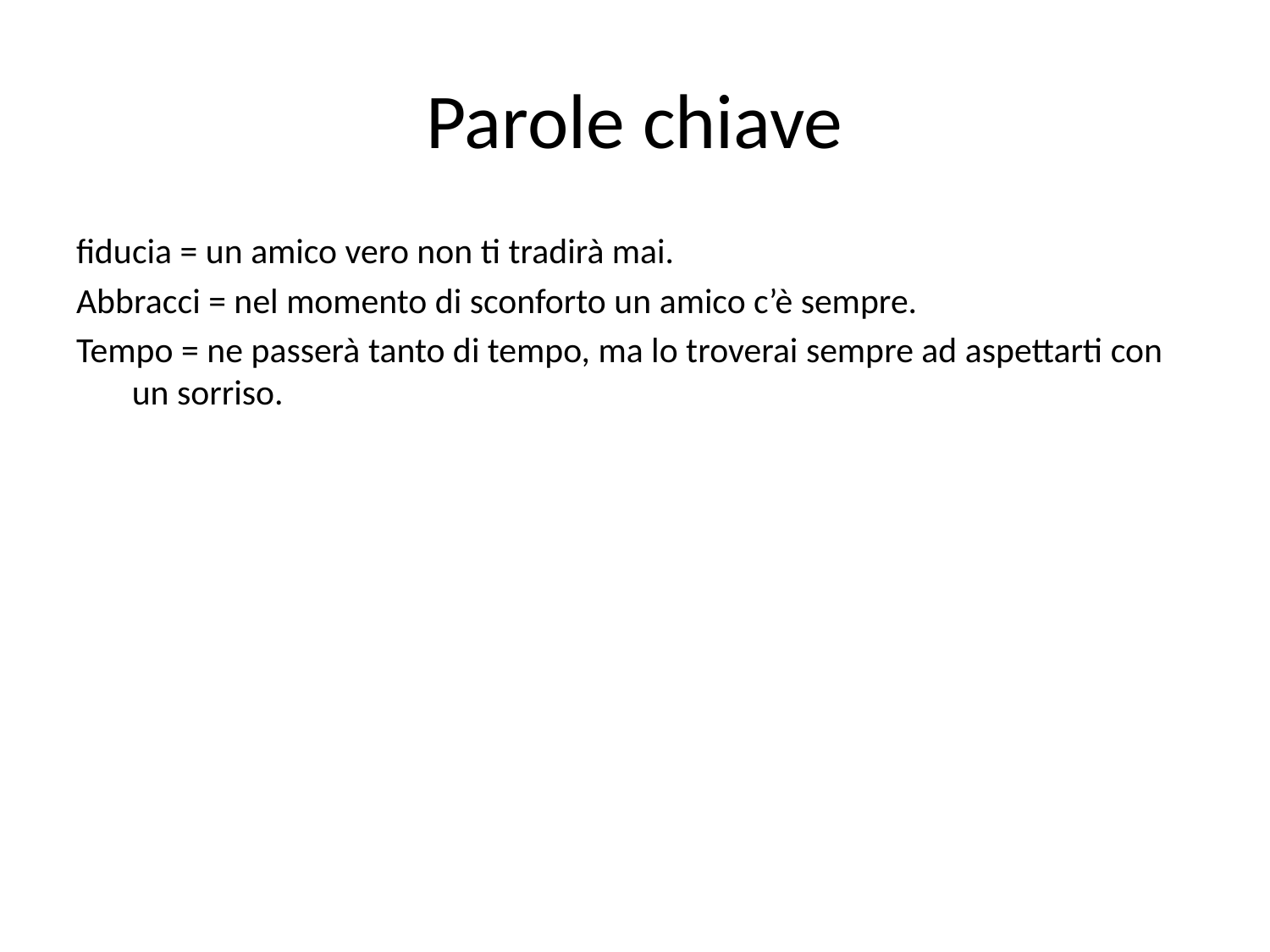

# Parole chiave
fiducia = un amico vero non ti tradirà mai.
Abbracci = nel momento di sconforto un amico c’è sempre.
Tempo = ne passerà tanto di tempo, ma lo troverai sempre ad aspettarti con     un sorriso.